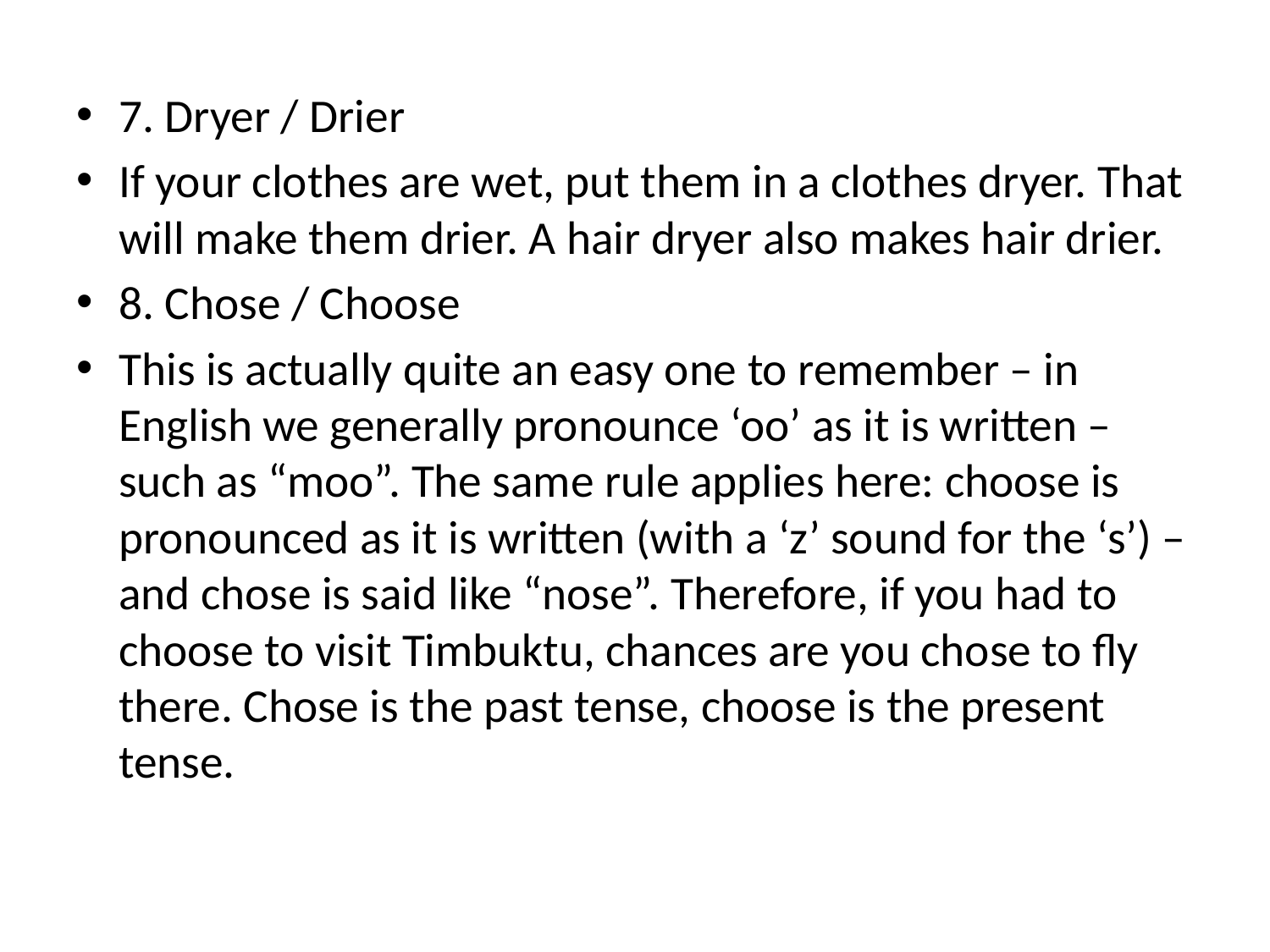

7. Dryer / Drier
If your clothes are wet, put them in a clothes dryer. That will make them drier. A hair dryer also makes hair drier.
8. Chose / Choose
This is actually quite an easy one to remember – in English we generally pronounce ‘oo’ as it is written – such as “moo”. The same rule applies here: choose is pronounced as it is written (with a ‘z’ sound for the ‘s’) – and chose is said like “nose”. Therefore, if you had to choose to visit Timbuktu, chances are you chose to fly there. Chose is the past tense, choose is the present tense.